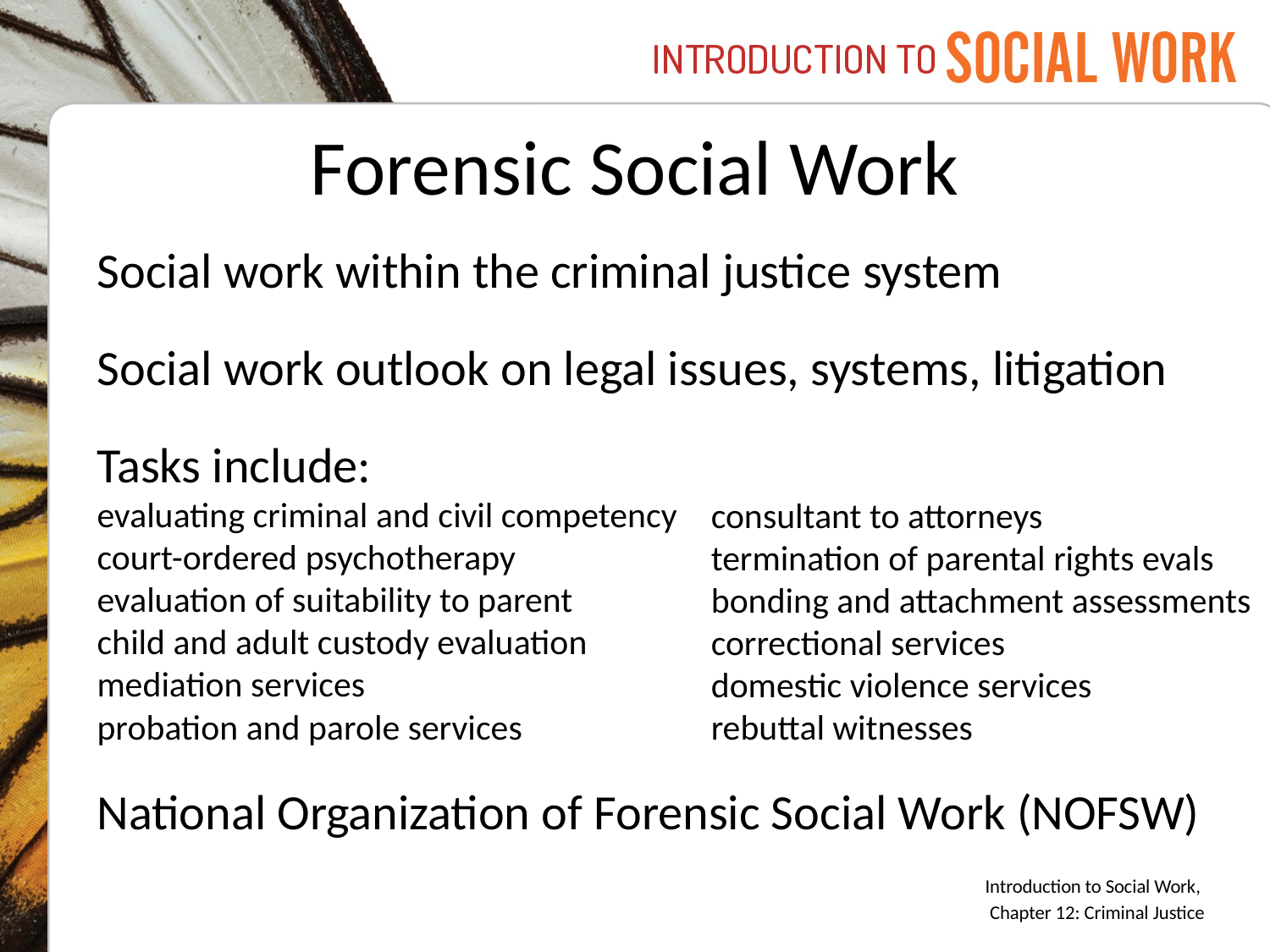

# Forensic Social Work

Social work within the criminal justice system

Social work outlook on legal issues, systems, litigation

Tasks include:
evaluating criminal and civil competency
court-ordered psychotherapy
evaluation of suitability to parent
child and adult custody evaluation
mediation services
probation and parole services

National Organization of Forensic Social Work (NOFSW)

consultant to attorneys
termination of parental rights evals
bonding and attachment assessments
correctional services
domestic violence services
rebuttal witnesses
Introduction to Social Work,
Chapter 12: Criminal Justice